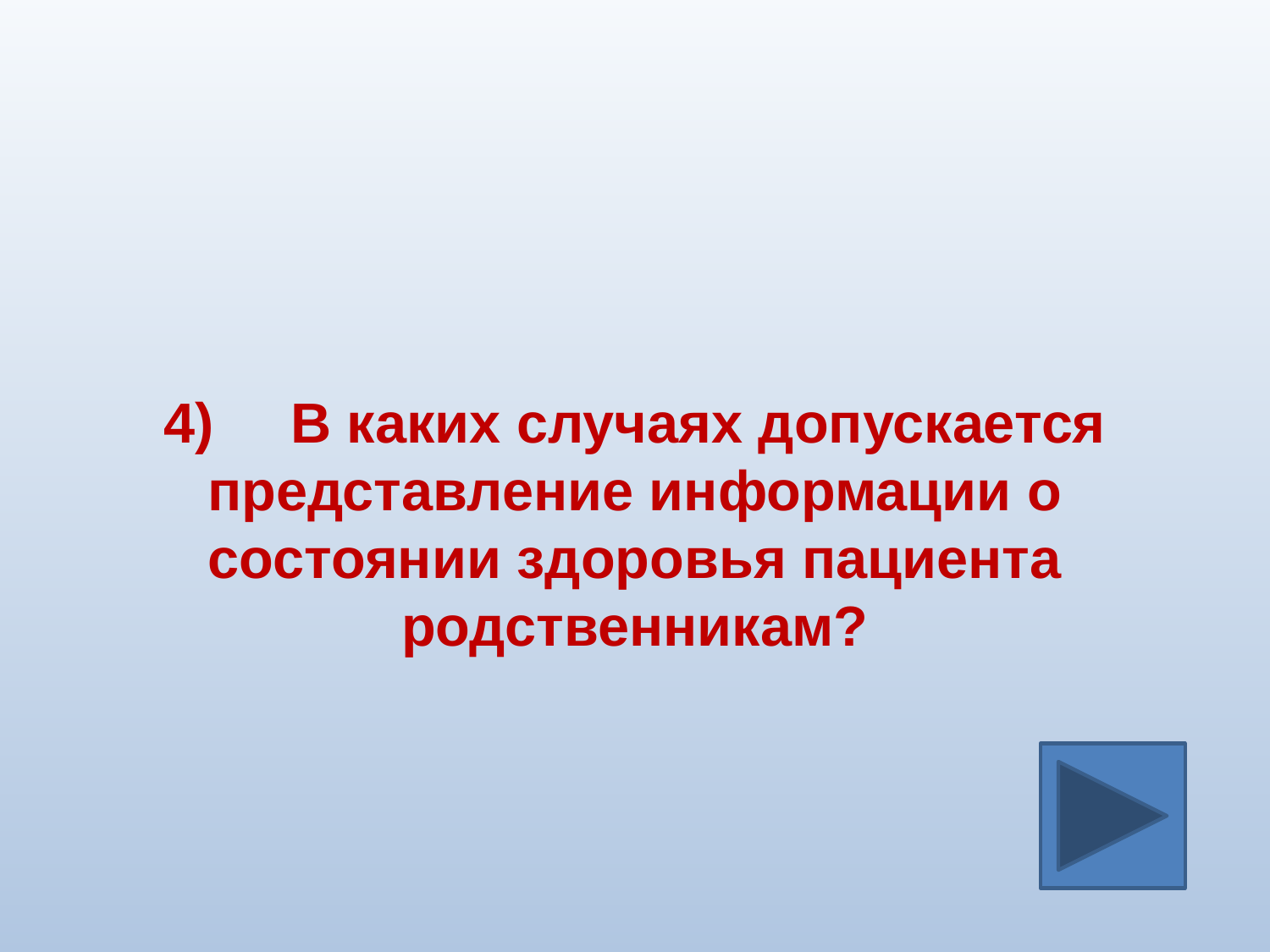

#

4)	В каких случаях допускается представление информации о состоянии здоровья пациента родственникам?